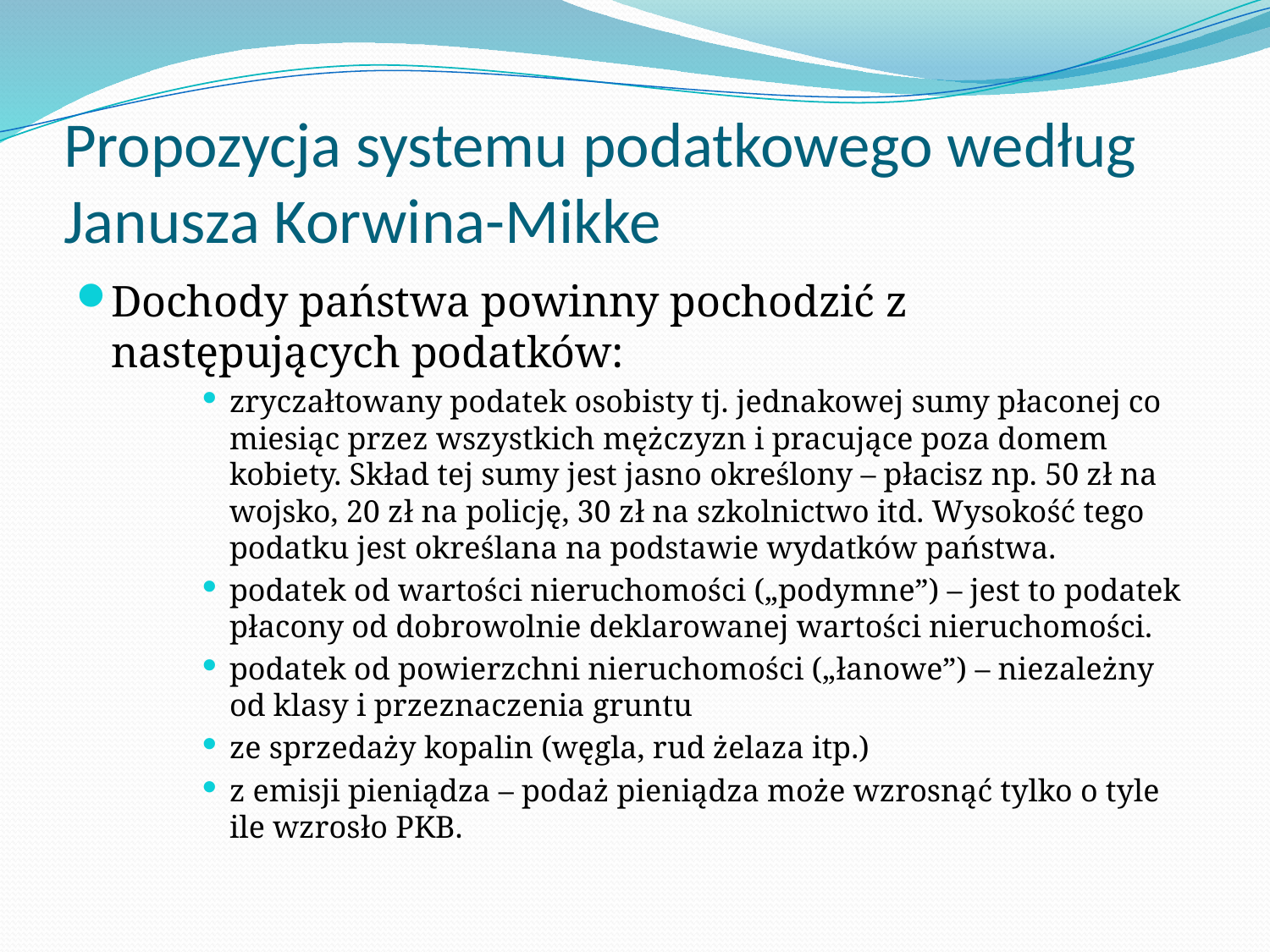

# Propozycja systemu podatkowego według Janusza Korwina-Mikke
Dochody państwa powinny pochodzić z następujących podatków:
zryczałtowany podatek osobisty tj. jednakowej sumy płaconej co miesiąc przez wszystkich mężczyzn i pracujące poza domem kobiety. Skład tej sumy jest jasno określony – płacisz np. 50 zł na wojsko, 20 zł na policję, 30 zł na szkolnictwo itd. Wysokość tego podatku jest określana na podstawie wydatków państwa.
podatek od wartości nieruchomości („podymne”) – jest to podatek płacony od dobrowolnie deklarowanej wartości nieruchomości.
podatek od powierzchni nieruchomości („łanowe”) – niezależny od klasy i przeznaczenia gruntu
ze sprzedaży kopalin (węgla, rud żelaza itp.)
z emisji pieniądza – podaż pieniądza może wzrosnąć tylko o tyle ile wzrosło PKB.